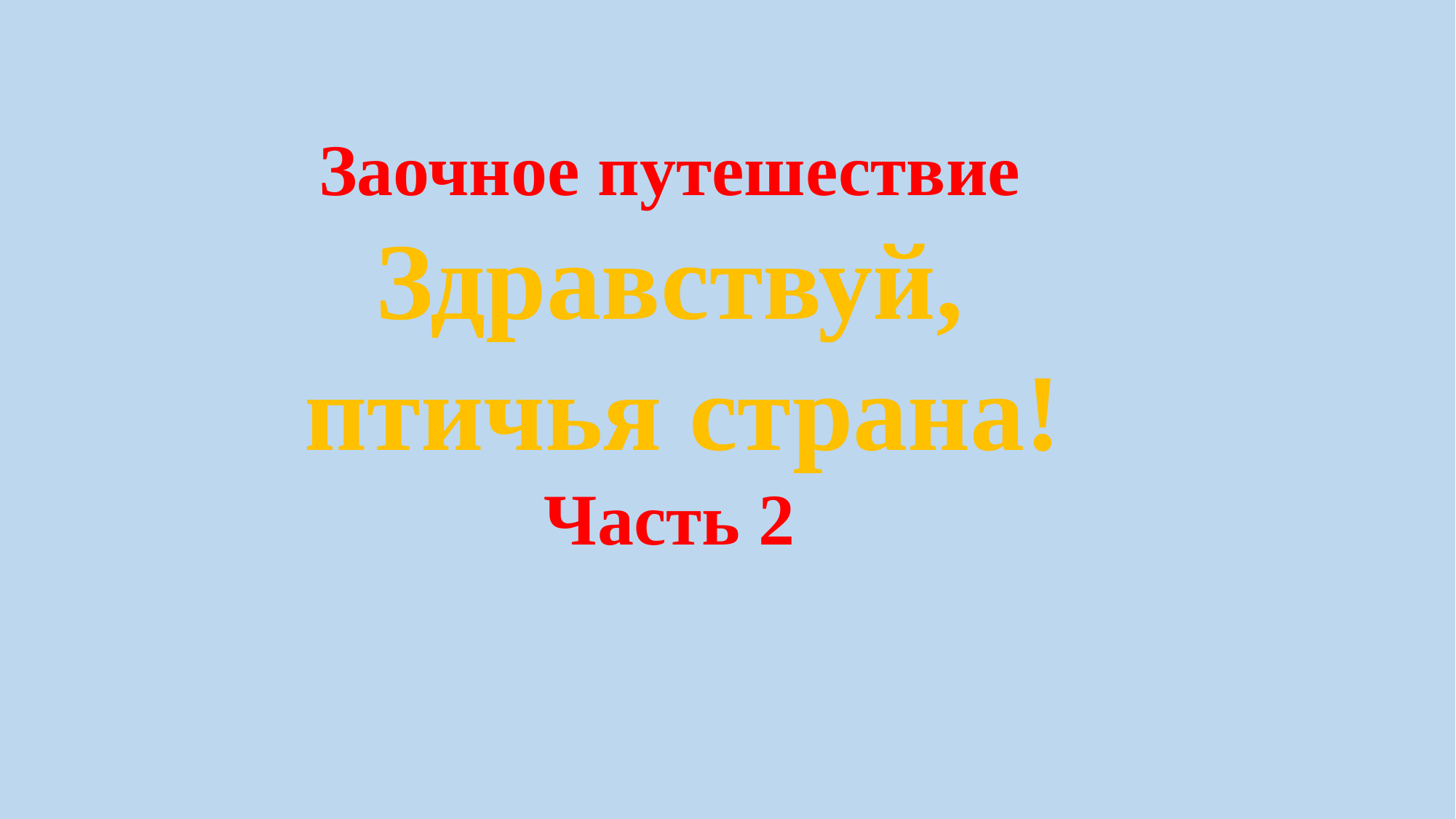

Заочное путешествие
Здравствуй,
 птичья страна!
Часть 2